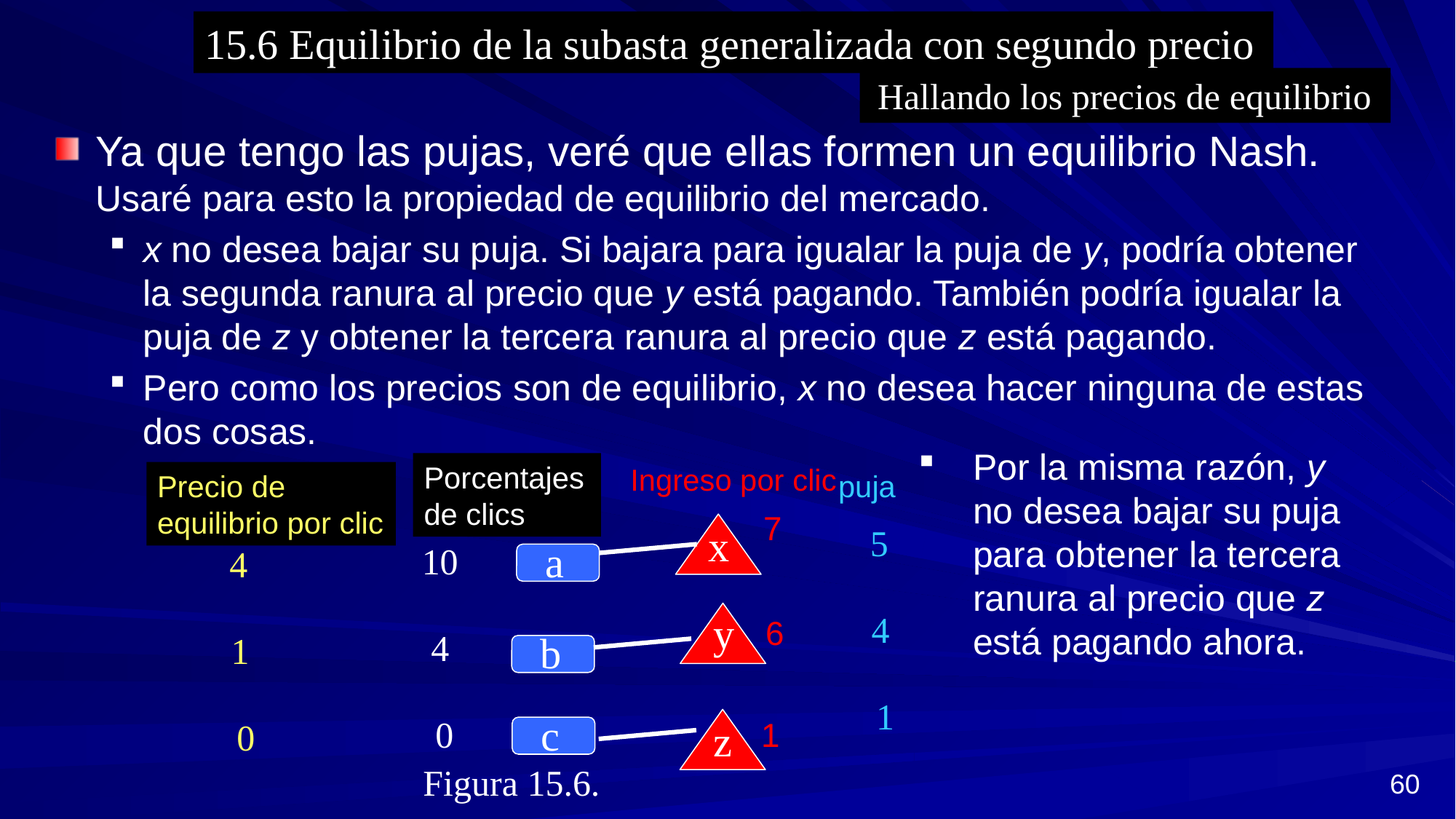

15.6 Equilibrio de la subasta generalizada con segundo precio
Hallando los precios de equilibrio
Ya que tengo las pujas, veré que ellas formen un equilibrio Nash. Usaré para esto la propiedad de equilibrio del mercado.
x no desea bajar su puja. Si bajara para igualar la puja de y, podría obtener la segunda ranura al precio que y está pagando. También podría igualar la puja de z y obtener la tercera ranura al precio que z está pagando.
Pero como los precios son de equilibrio, x no desea hacer ninguna de estas dos cosas.
Por la misma razón, y no desea bajar su puja para obtener la tercera ranura al precio que z está pagando ahora.
Porcentajes de clics
Ingreso por clic
puja
Precio de equilibrio por clic
7

x
5
a
10
4

y
 4

6
 4
b
1

 1
c
 0
1
z

 0

Figura 15.6.
60